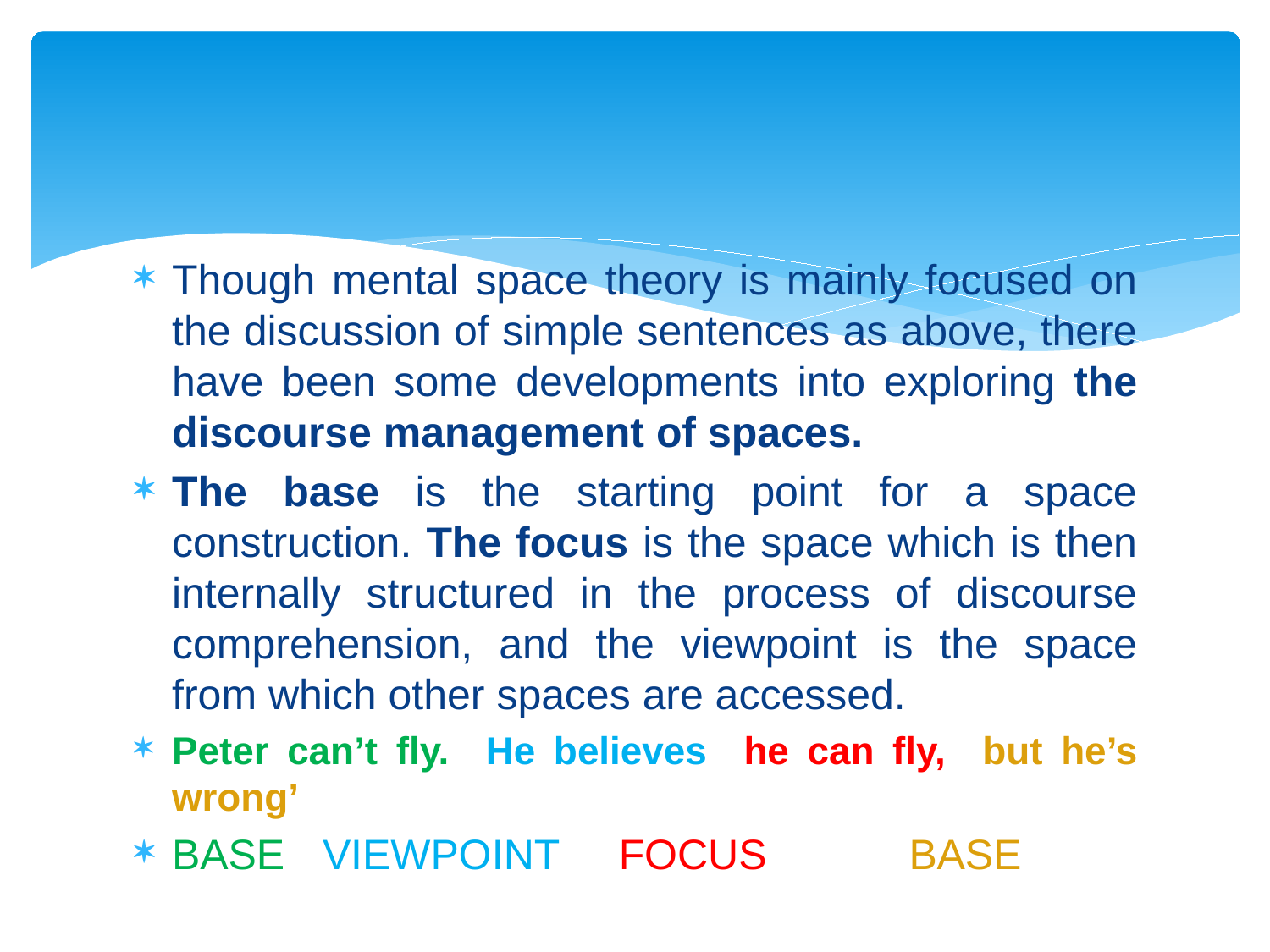

#
Though mental space theory is mainly focused on the discussion of simple sentences as above, there have been some developments into exploring the discourse management of spaces.
The base is the starting point for a space construction. The focus is the space which is then internally structured in the process of discourse comprehension, and the viewpoint is the space from which other spaces are accessed.
Peter can’t fly.  He believes  he can fly,  but he’s wrong’
BASE	  VIEWPOINT     FOCUS            BASE